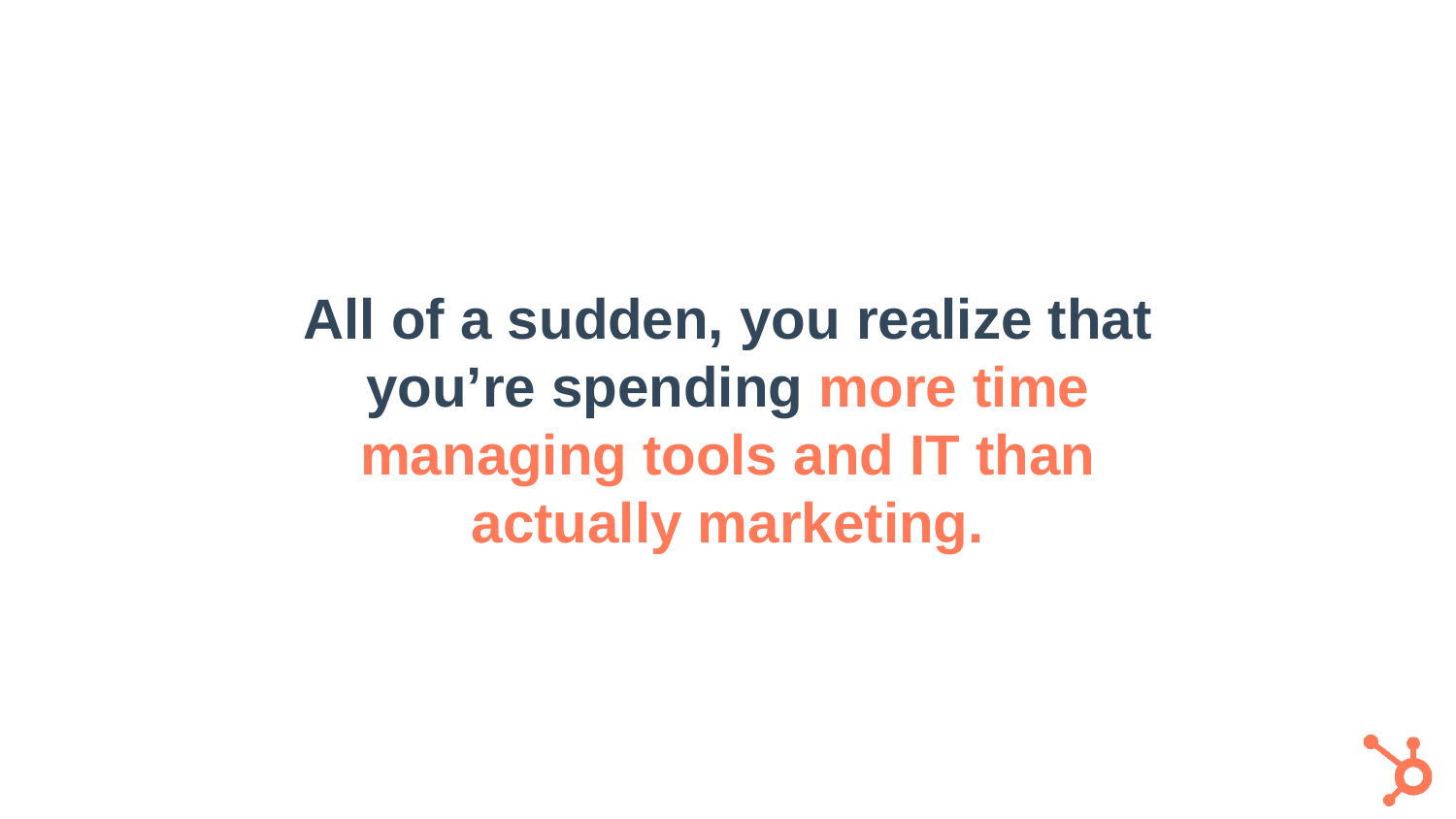

# All of a sudden, you realize that you’re spending more time managing tools and IT than actually marketing.